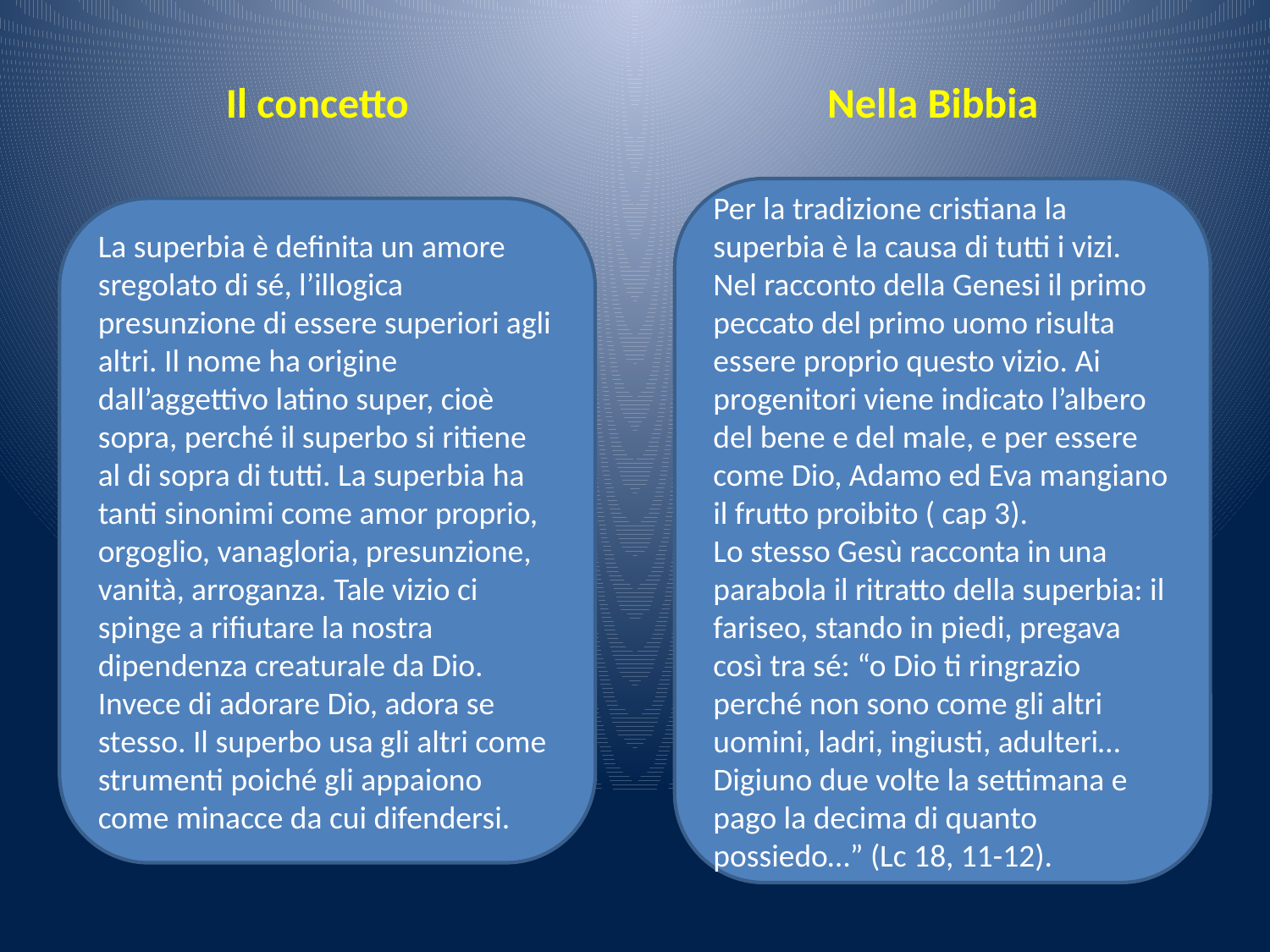

Il concetto
Nella Bibbia
Per la tradizione cristiana la superbia è la causa di tutti i vizi. Nel racconto della Genesi il primo peccato del primo uomo risulta essere proprio questo vizio. Ai progenitori viene indicato l’albero del bene e del male, e per essere come Dio, Adamo ed Eva mangiano il frutto proibito ( cap 3).
Lo stesso Gesù racconta in una parabola il ritratto della superbia: il fariseo, stando in piedi, pregava così tra sé: “o Dio ti ringrazio perché non sono come gli altri uomini, ladri, ingiusti, adulteri… Digiuno due volte la settimana e pago la decima di quanto possiedo…” (Lc 18, 11-12).
La superbia è definita un amore sregolato di sé, l’illogica presunzione di essere superiori agli altri. Il nome ha origine dall’aggettivo latino super, cioè sopra, perché il superbo si ritiene al di sopra di tutti. La superbia ha tanti sinonimi come amor proprio, orgoglio, vanagloria, presunzione, vanità, arroganza. Tale vizio ci spinge a rifiutare la nostra dipendenza creaturale da Dio. Invece di adorare Dio, adora se stesso. Il superbo usa gli altri come strumenti poiché gli appaiono come minacce da cui difendersi.